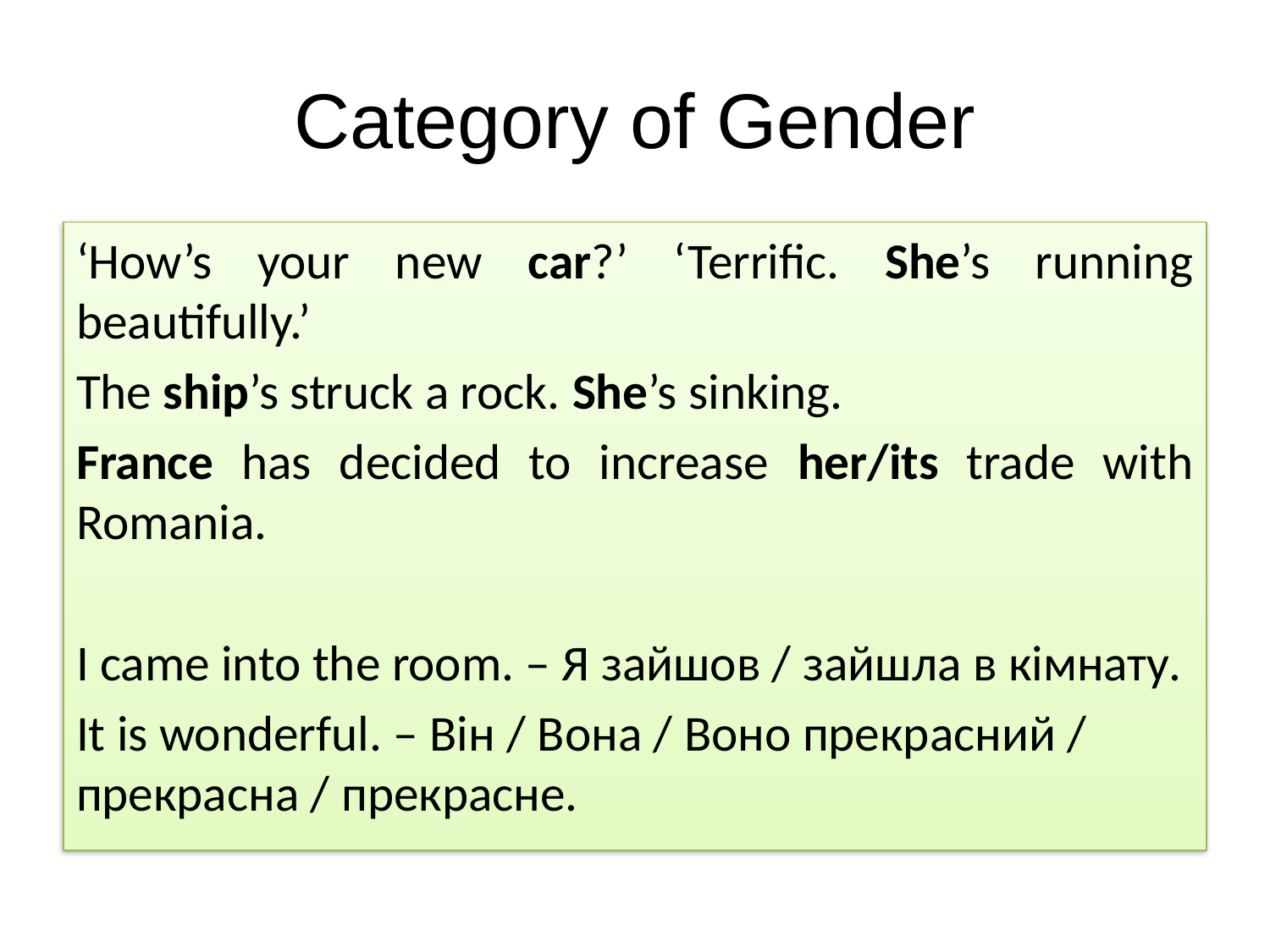

# Category of Gender
‘How’s your new car?’ ‘Terrific. She’s running beautifully.’
The ship’s struck a rock. She’s sinking.
France has decided to increase her/its trade with Romania.

I came into the room. – Я зайшов / зайшла в кімнату.
It is wonderful. – Він / Вона / Воно прекрасний / прекрасна / прекрасне.